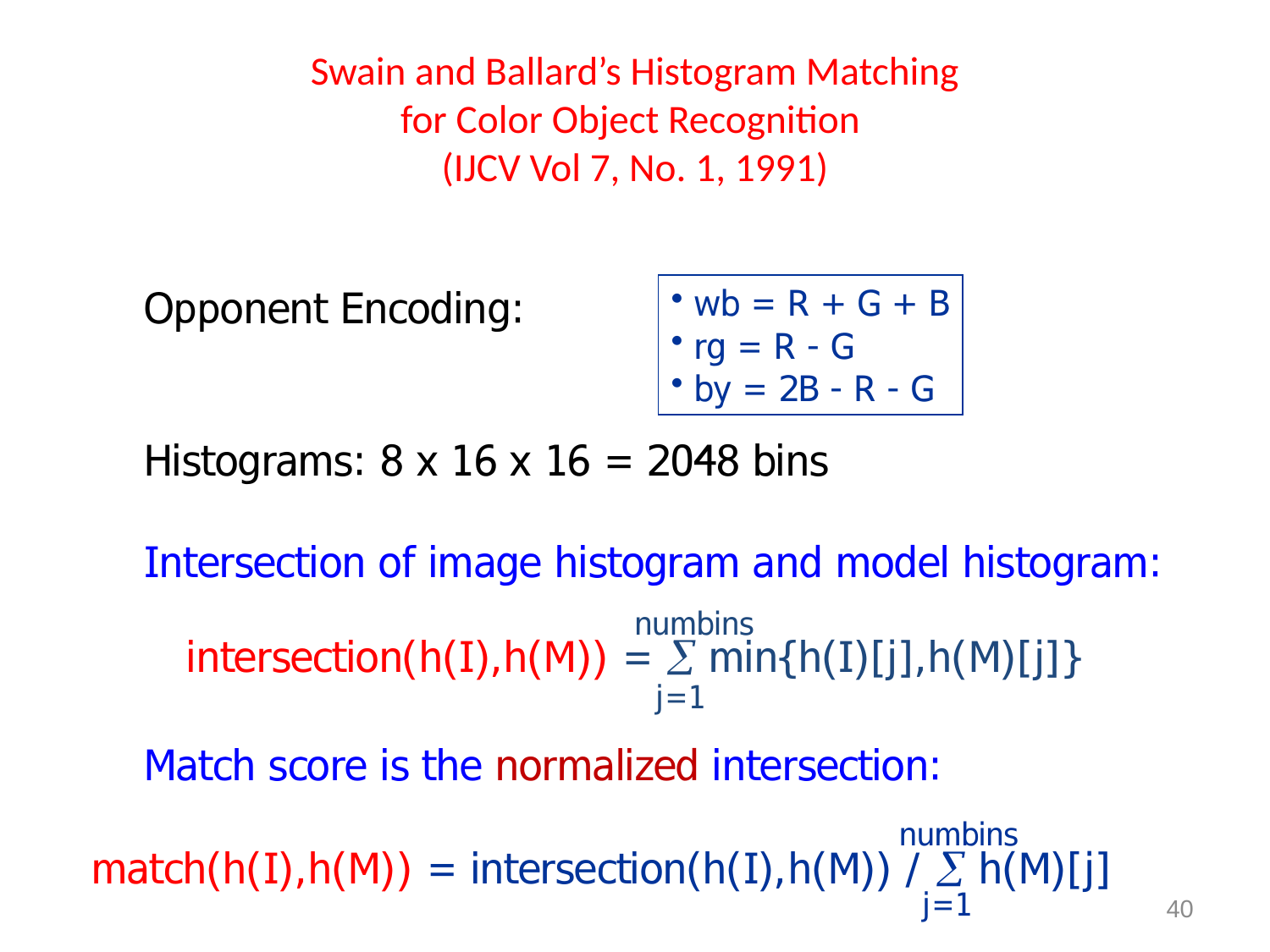

# Swain and Ballard’s Histogram Matching for Color Object Recognition (IJCV Vol 7, No. 1, 1991)
Opponent Encoding:

Histograms: 8 x 16 x 16 = 2048 bins

Intersection of image histogram and model histogram:

Match score is the normalized intersection:
 wb = R + G + B
 rg = R - G
 by = 2B - R - G
numbins
intersection(h(I),h(M)) = ∑ min{h(I)[j],h(M)[j]}
j=1
numbins
match(h(I),h(M)) = intersection(h(I),h(M)) / ∑ h(M)[j]
j=1
40